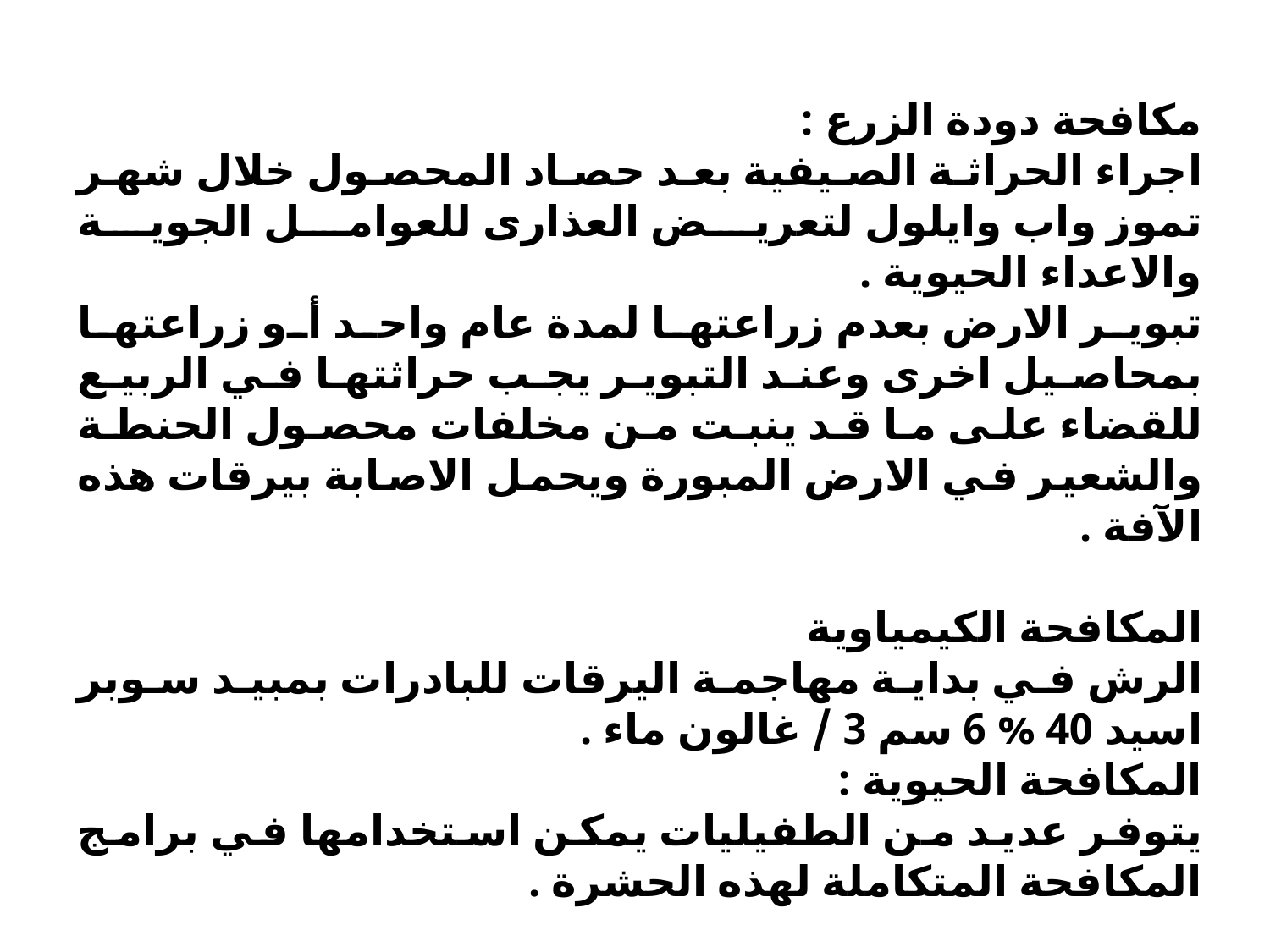

مكافحة دودة الزرع :
اجراء الحراثة الصيفية بعد حصاد المحصول خلال شهر تموز واب وايلول لتعريض العذارى للعوامل الجوية والاعداء الحيوية .
تبوير الارض بعدم زراعتها لمدة عام واحد أو زراعتها بمحاصيل اخرى وعند التبوير يجب حراثتها في الربيع للقضاء على ما قد ينبت من مخلفات محصول الحنطة والشعير في الارض المبورة ويحمل الاصابة بيرقات هذه الآفة .

المكافحة الكيمياوية
الرش في بداية مهاجمة اليرقات للبادرات بمبيد سوبر اسيد 40 % 6 سم 3 / غالون ماء .
المكافحة الحيوية :
يتوفر عديد من الطفيليات يمكن استخدامها في برامج المكافحة المتكاملة لهذه الحشرة .